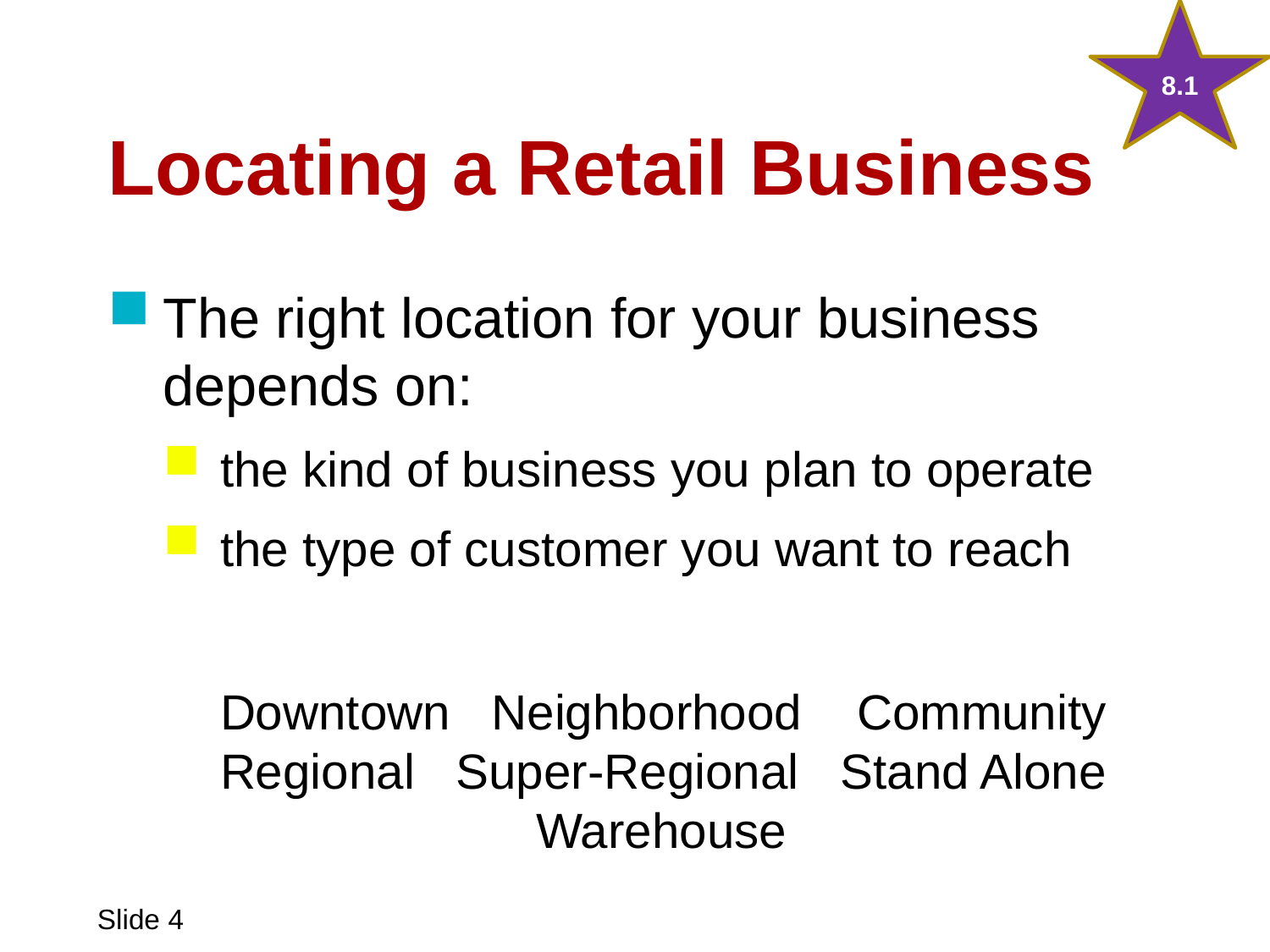

8.1
# Locating a Retail Business
The right location for your business depends on:
the kind of business you plan to operate
the type of customer you want to reach

	Downtown   Neighborhood    Community
Regional   Super-Regional   Stand Alone
                       Warehouse
Chapter 8
Slide 4